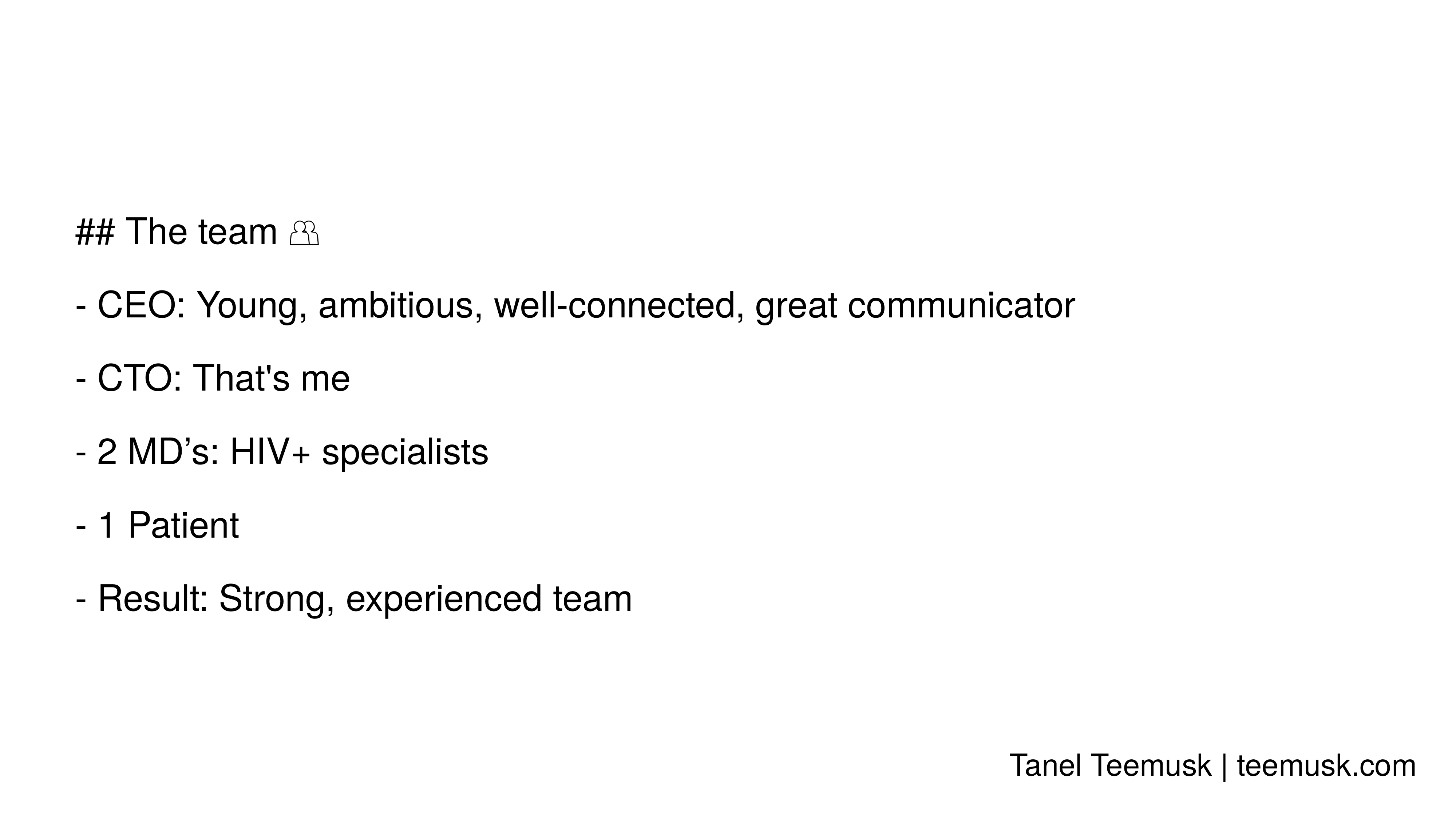

## The team 👥
- CEO: Young, ambitious, well-connected, great communicator
- CTO: That's me
- 2 MD’s: HIV+ specialists
- 1 Patient
- Result: Strong, experienced team
Tanel Teemusk | teemusk.com